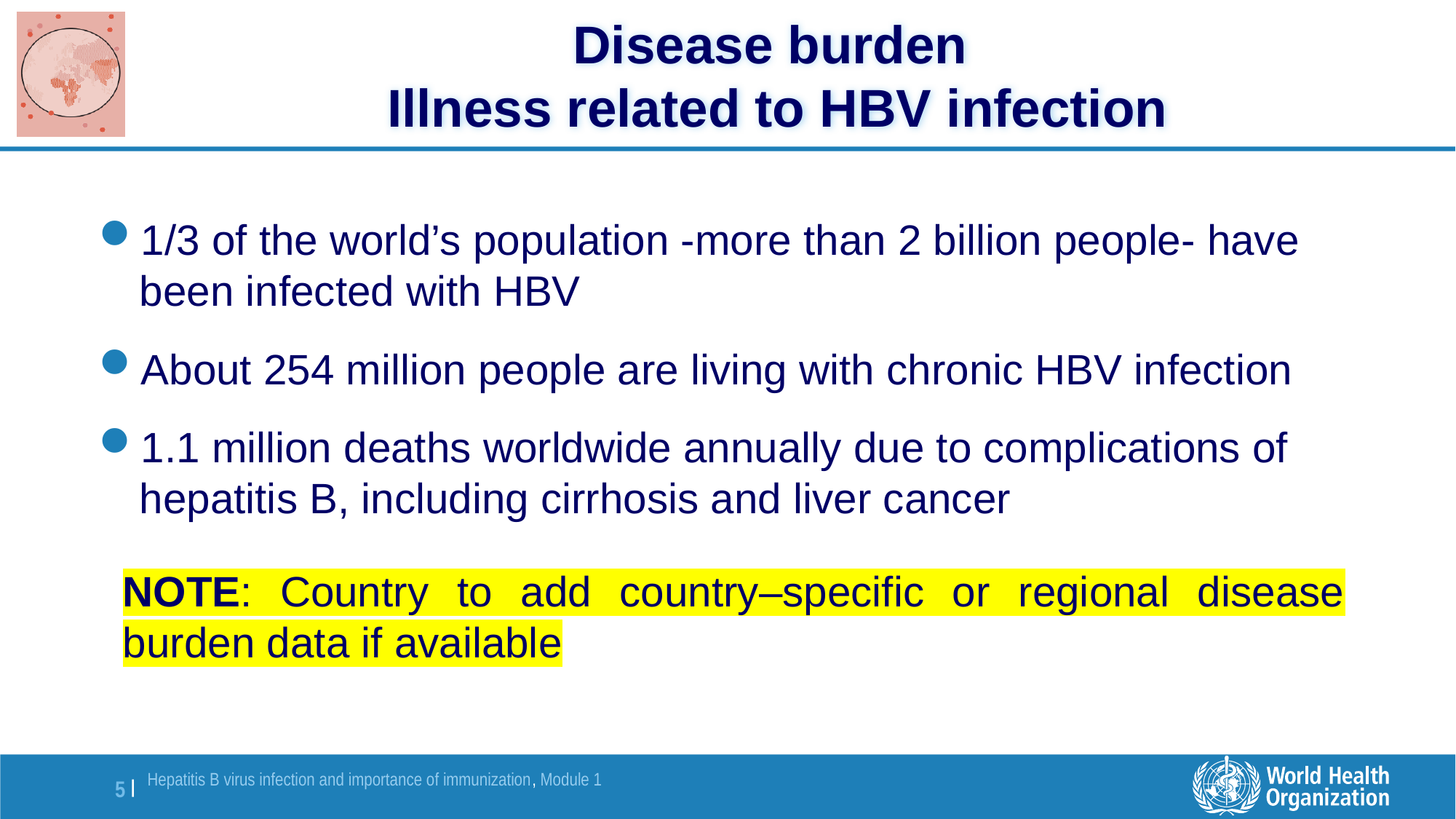

# Disease burden Illness related to HBV infection

1/3 of the world’s population -more than 2 billion people- have been infected with HBV
About 254 million people are living with chronic HBV infection
1.1 million deaths worldwide annually due to complications of hepatitis B, including cirrhosis and liver cancer
NOTE: Country to add country–specific or regional disease burden data if available